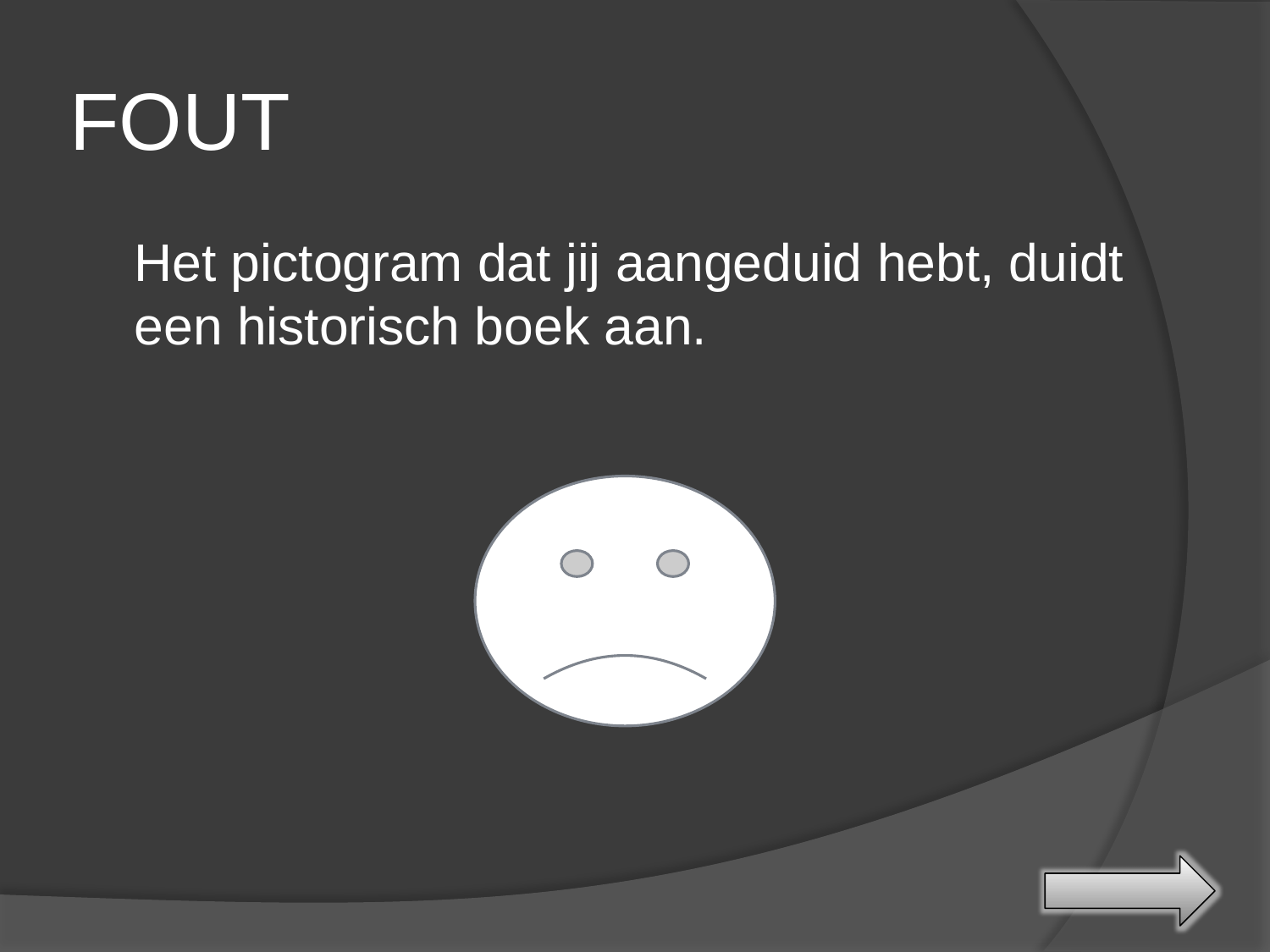

# FOUT
	Het pictogram dat jij aangeduid hebt, duidt een historisch boek aan.